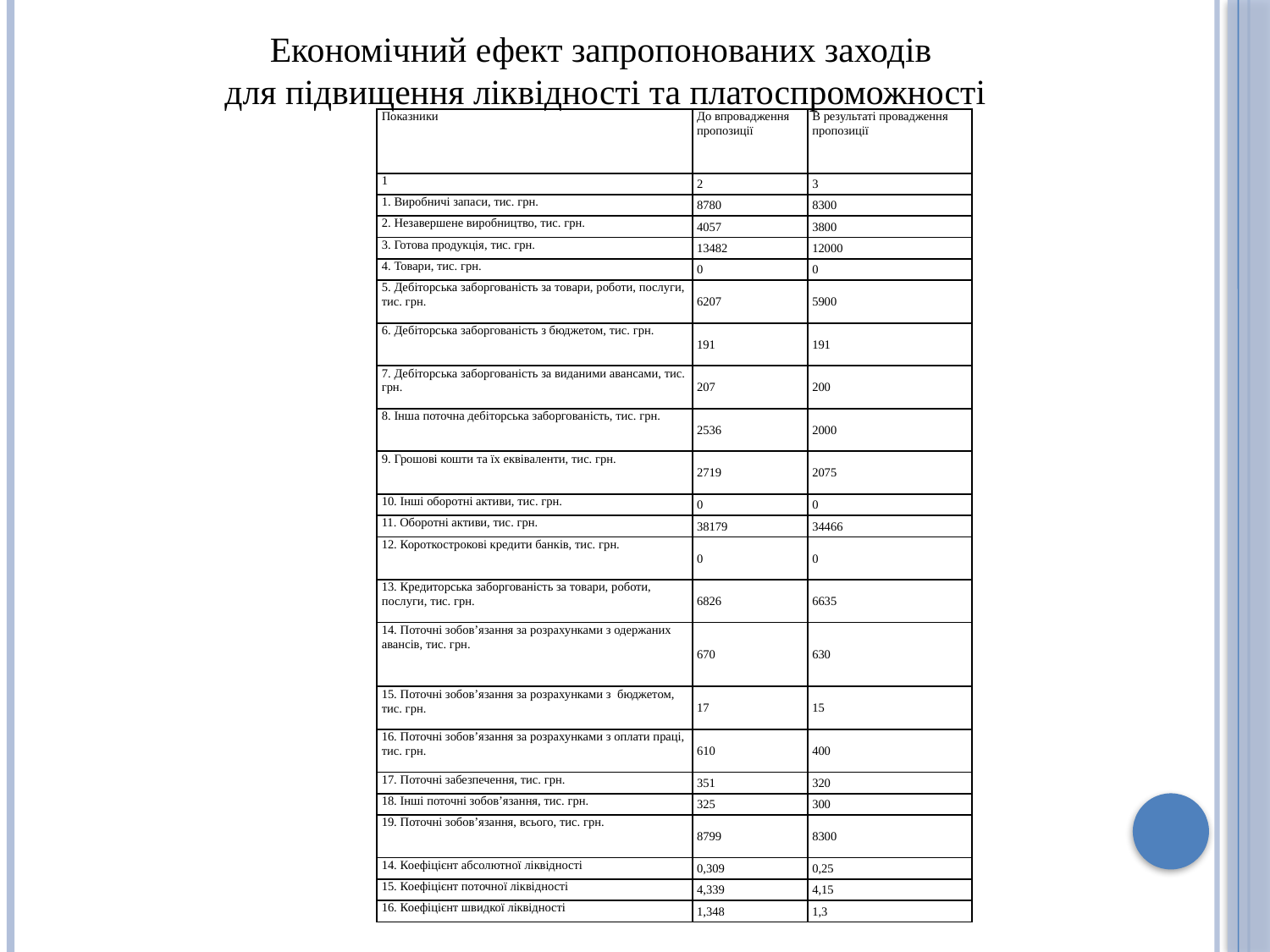

Економічний ефект запропонованих заходів
для підвищення ліквідності та платоспроможності
| Показники | До впровадження пропозиції | В результаті провадження пропозиції |
| --- | --- | --- |
| 1 | 2 | 3 |
| 1. Виробничі запаси, тис. грн. | 8780 | 8300 |
| 2. Незавершене виробництво, тис. грн. | 4057 | 3800 |
| 3. Готова продукція, тис. грн. | 13482 | 12000 |
| 4. Товари, тис. грн. | 0 | 0 |
| 5. Дебіторська заборгованість за товари, роботи, послуги, тис. грн. | 6207 | 5900 |
| 6. Дебіторська заборгованість з бюджетом, тис. грн. | 191 | 191 |
| 7. Дебіторська заборгованість за виданими авансами, тис. грн. | 207 | 200 |
| 8. Інша поточна дебіторська заборгованість, тис. грн. | 2536 | 2000 |
| 9. Грошові кошти та їх еквіваленти, тис. грн. | 2719 | 2075 |
| 10. Інші оборотні активи, тис. грн. | 0 | 0 |
| 11. Оборотні активи, тис. грн. | 38179 | 34466 |
| 12. Короткострокові кредити банків, тис. грн. | 0 | 0 |
| 13. Кредиторська заборгованість за товари, роботи, послуги, тис. грн. | 6826 | 6635 |
| 14. Поточні зобов’язання за розрахунками з одержаних авансів, тис. грн. | 670 | 630 |
| 15. Поточні зобов’язання за розрахунками з бюджетом, тис. грн. | 17 | 15 |
| 16. Поточні зобов’язання за розрахунками з оплати праці, тис. грн. | 610 | 400 |
| 17. Поточні забезпечення, тис. грн. | 351 | 320 |
| 18. Інші поточні зобов’язання, тис. грн. | 325 | 300 |
| 19. Поточні зобов’язання, всього, тис. грн. | 8799 | 8300 |
| 14. Коефіцієнт абсолютної ліквідності | 0,309 | 0,25 |
| 15. Коефіцієнт поточної ліквідності | 4,339 | 4,15 |
| 16. Коефіцієнт швидкої ліквідності | 1,348 | 1,3 |